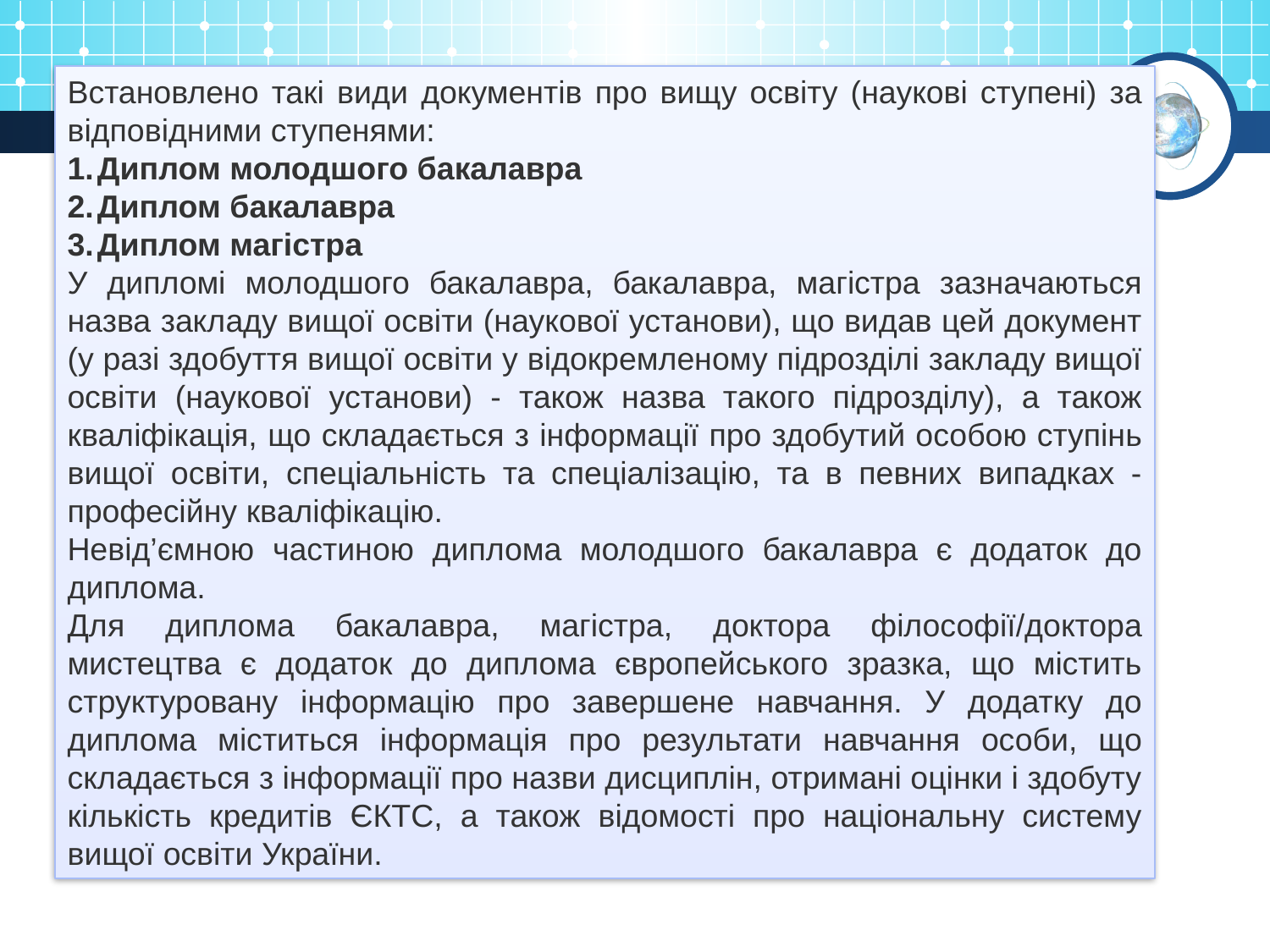

Встановлено такі види документів про вищу освіту (наукові ступені) за відповідними ступенями:
Диплом молодшого бакалавра
Диплом бакалавра
Диплом магістра
У дипломі молодшого бакалавра, бакалавра, магістра зазначаються назва закладу вищої освіти (наукової установи), що видав цей документ (у разі здобуття вищої освіти у відокремленому підрозділі закладу вищої освіти (наукової установи) - також назва такого підрозділу), а також кваліфікація, що складається з інформації про здобутий особою ступінь вищої освіти, спеціальність та спеціалізацію, та в певних випадках - професійну кваліфікацію.
Невід’ємною частиною диплома молодшого бакалавра є додаток до диплома.
Для диплома бакалавра, магістра, доктора філософії/доктора мистецтва є додаток до диплома європейського зразка, що містить структуровану інформацію про завершене навчання. У додатку до диплома міститься інформація про результати навчання особи, що складається з інформації про назви дисциплін, отримані оцінки і здобуту кількість кредитів ЄКТС, а також відомості про національну систему вищої освіти України.